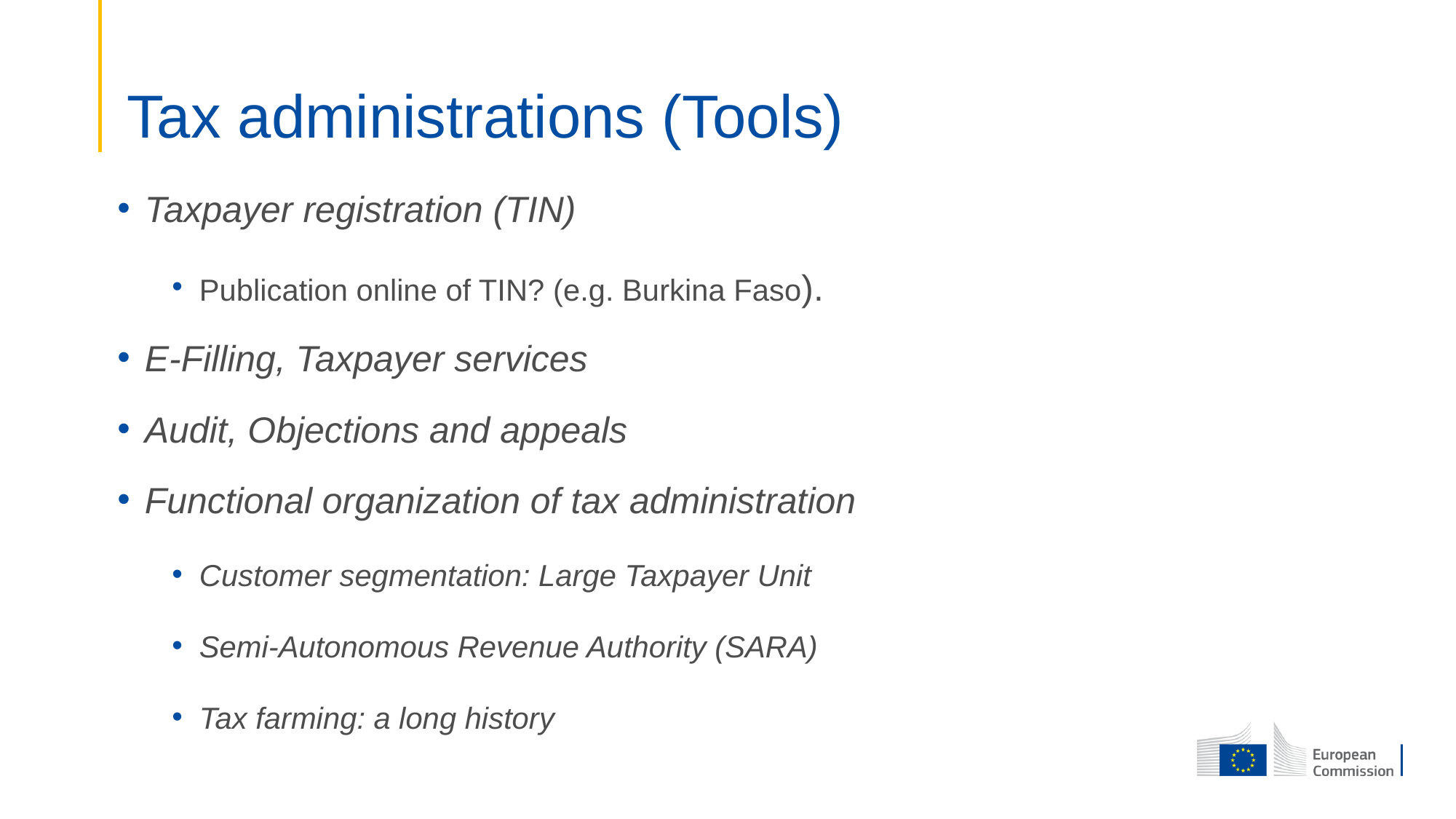

# Tax administrations (Tools)
Taxpayer registration (TIN)
Publication online of TIN? (e.g. Burkina Faso).
E-Filling, Taxpayer services
Audit, Objections and appeals
Functional organization of tax administration
Customer segmentation: Large Taxpayer Unit
Semi-Autonomous Revenue Authority (SARA)
Tax farming: a long history